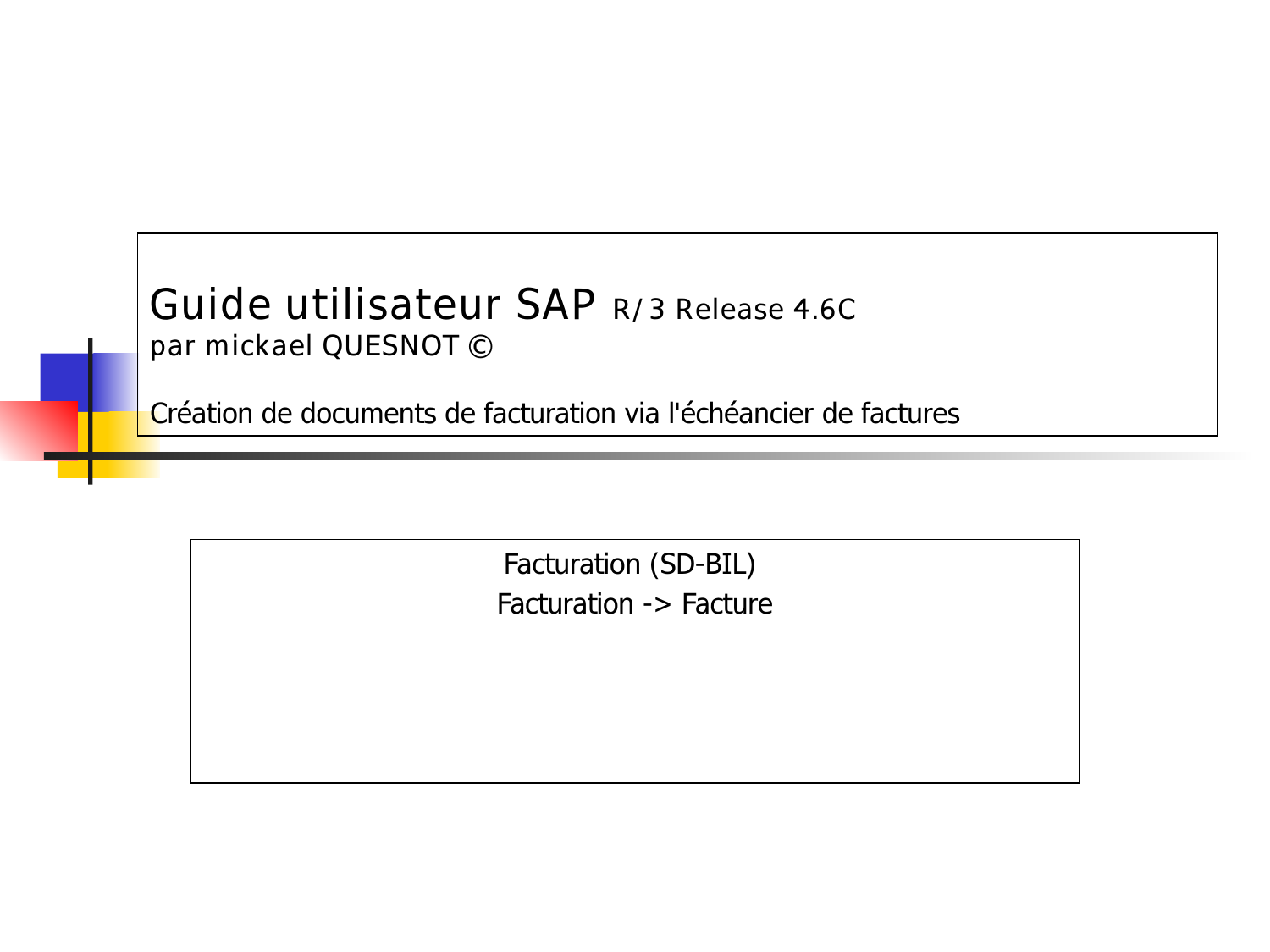

# Guide utilisateur SAP R/3 Release 4.6C par mickael QUESNOT © Création de documents de facturation via l'échéancier de factures
Facturation (SD-BIL)
Facturation -> Facture